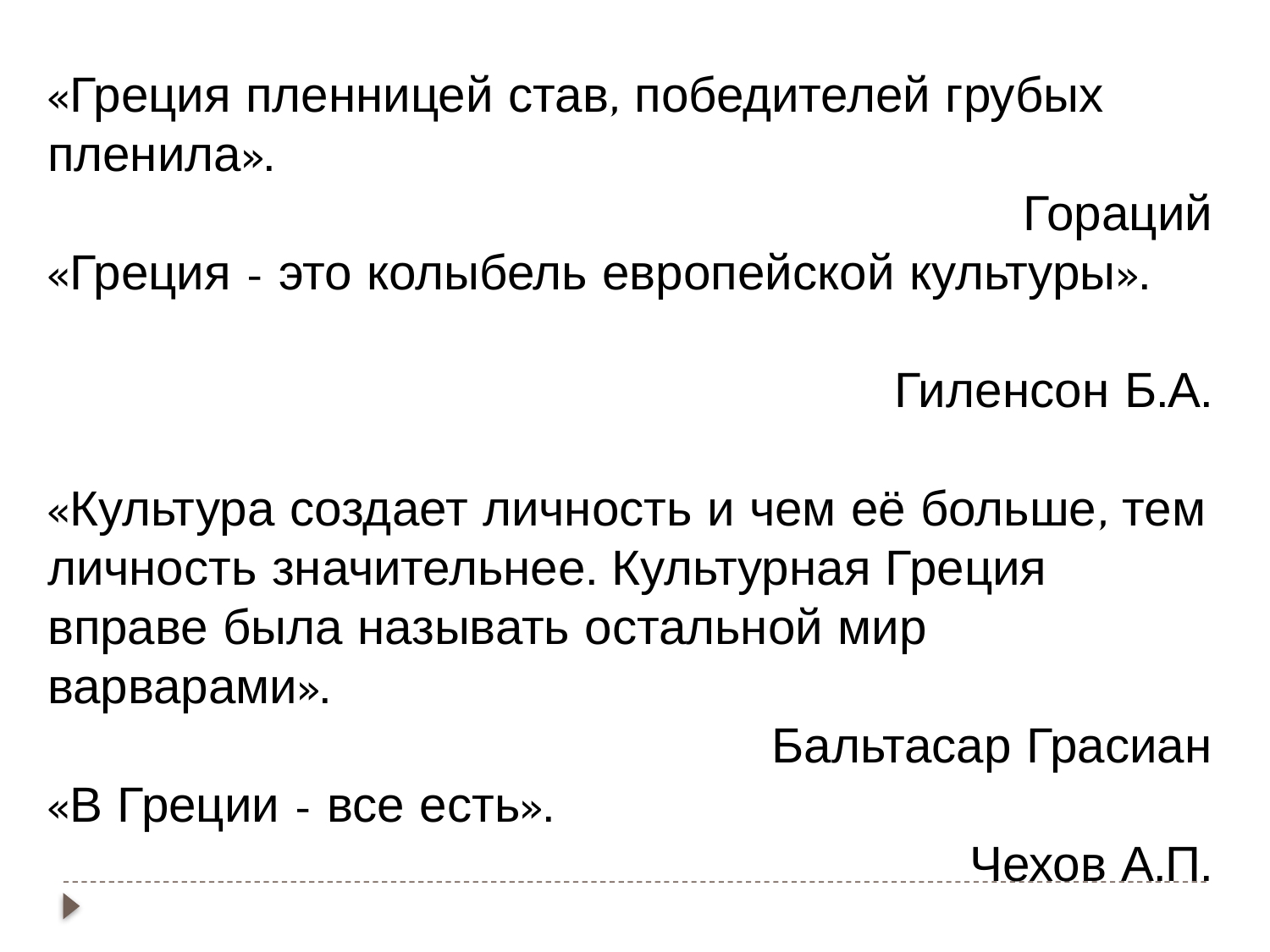

«Греция пленницей став, победителей грубых пленила».
 Гораций
«Греция - это колыбель европейской культуры».

Гиленсон Б.А.

«Культура создает личность и чем её больше, тем личность значительнее. Культурная Греция вправе была называть остальной мир варварами».
Бальтасар Грасиан
«В Греции - все есть».
Чехов А.П.